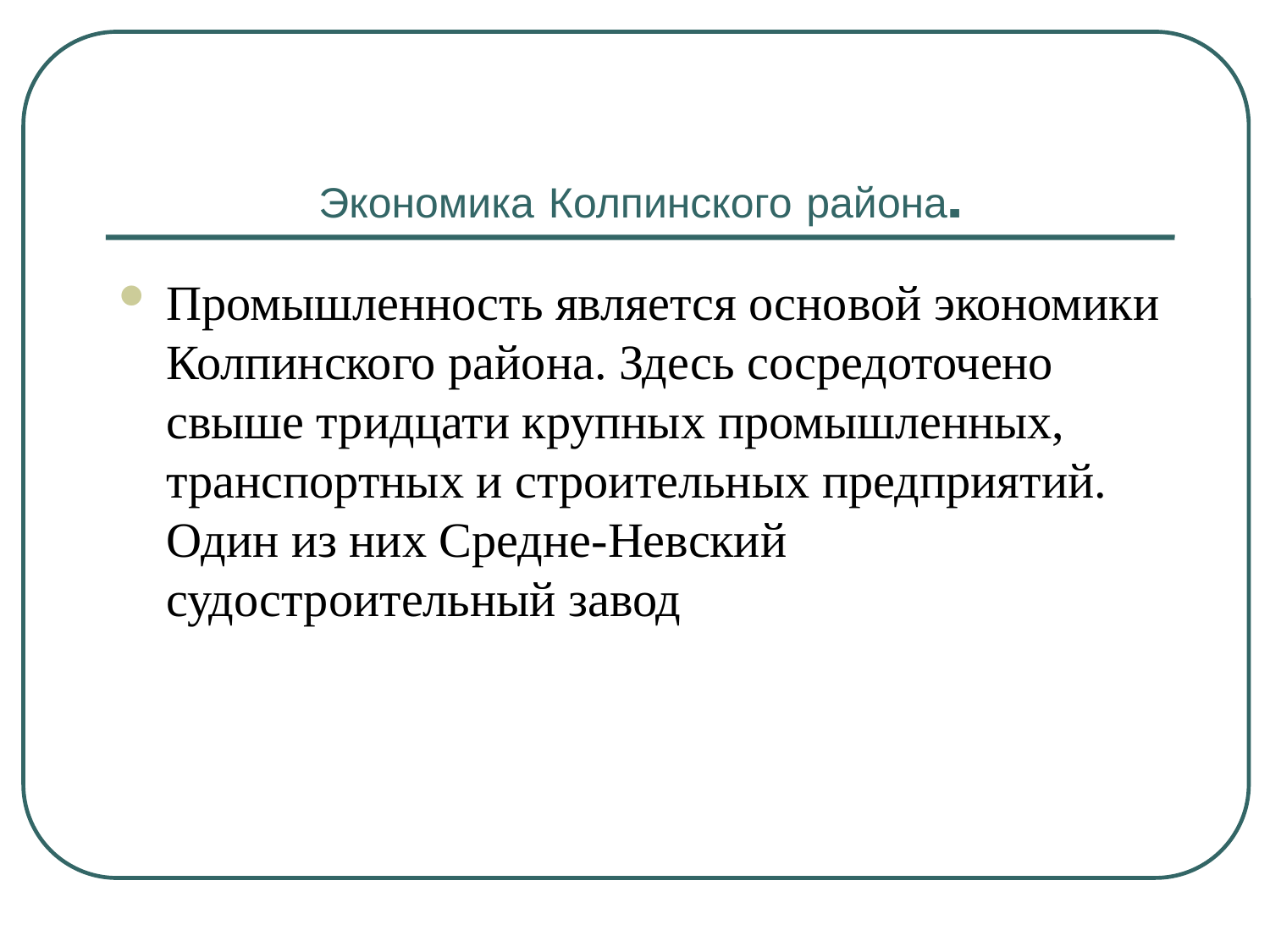

# Экономика Колпинского района.
Промышленность является основой экономики Колпинского района. Здесь сосредоточено свыше тридцати крупных промышленных, транспортных и строительных предприятий. Один из них Средне-Невский судостроительный завод